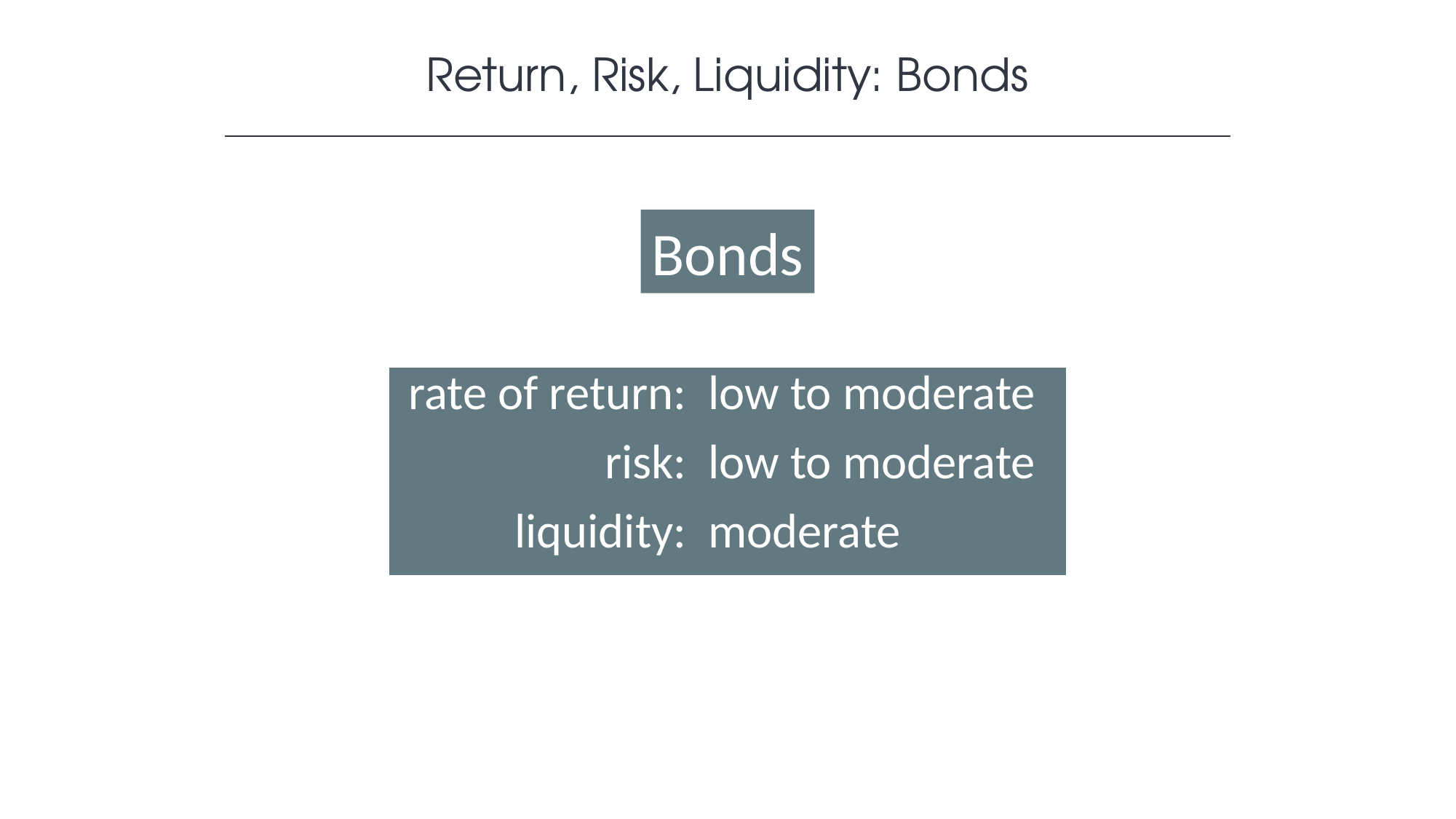

Return, Risk, Liquidity: Bonds
Bonds
| rate of return: | low to moderate |
| --- | --- |
| risk: | low to moderate |
| liquidity: | moderate |